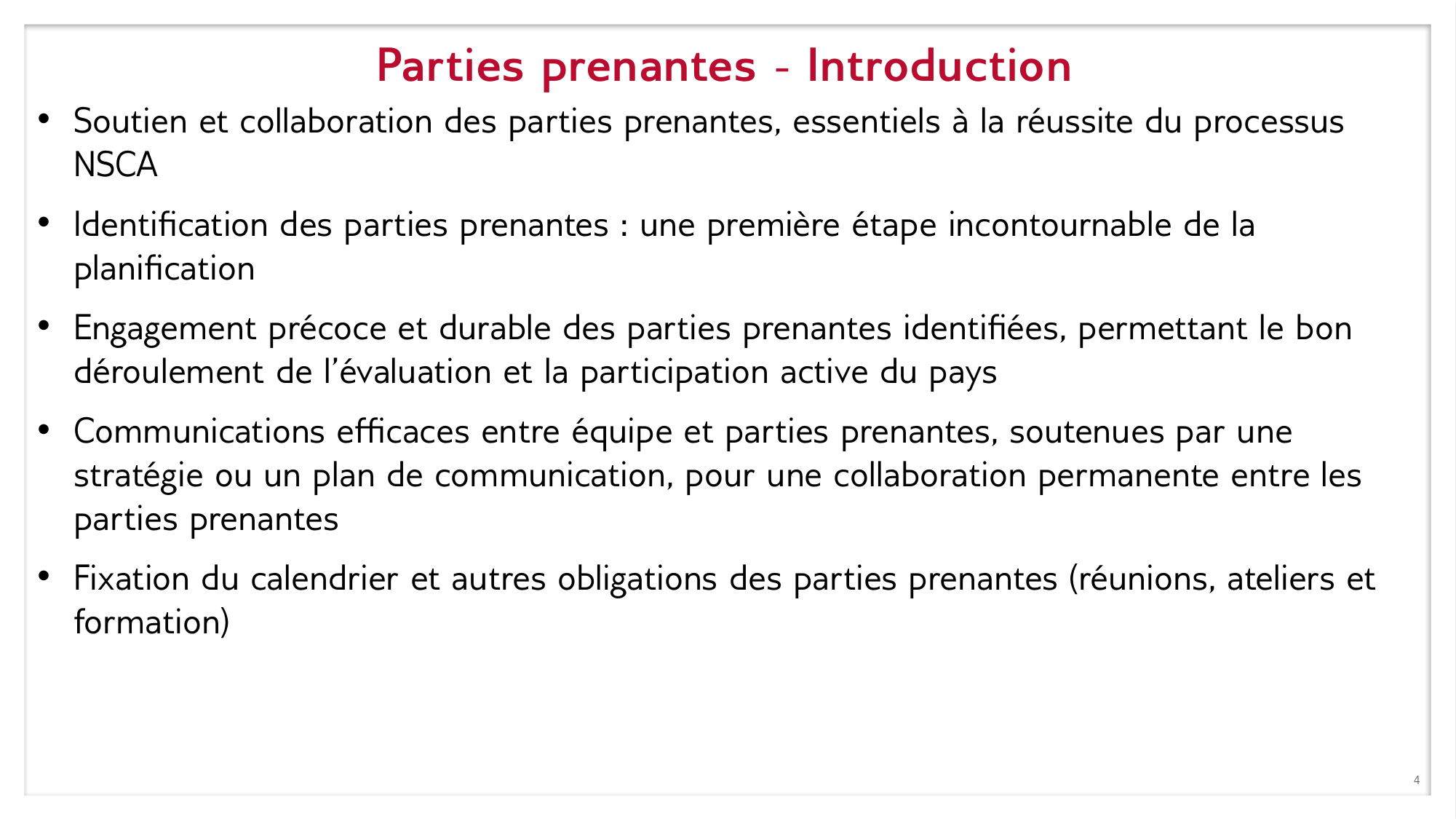

# Parties prenantes - Introduction
Soutien et collaboration des parties prenantes, essentiels à la réussite du processus NSCA
Identification des parties prenantes : une première étape incontournable de la planification
Engagement précoce et durable des parties prenantes identifiées, permettant le bon déroulement de l’évaluation et la participation active du pays
Communications efficaces entre équipe et parties prenantes, soutenues par une stratégie ou un plan de communication, pour une collaboration permanente entre les parties prenantes
Fixation du calendrier et autres obligations des parties prenantes (réunions, ateliers et formation)
4